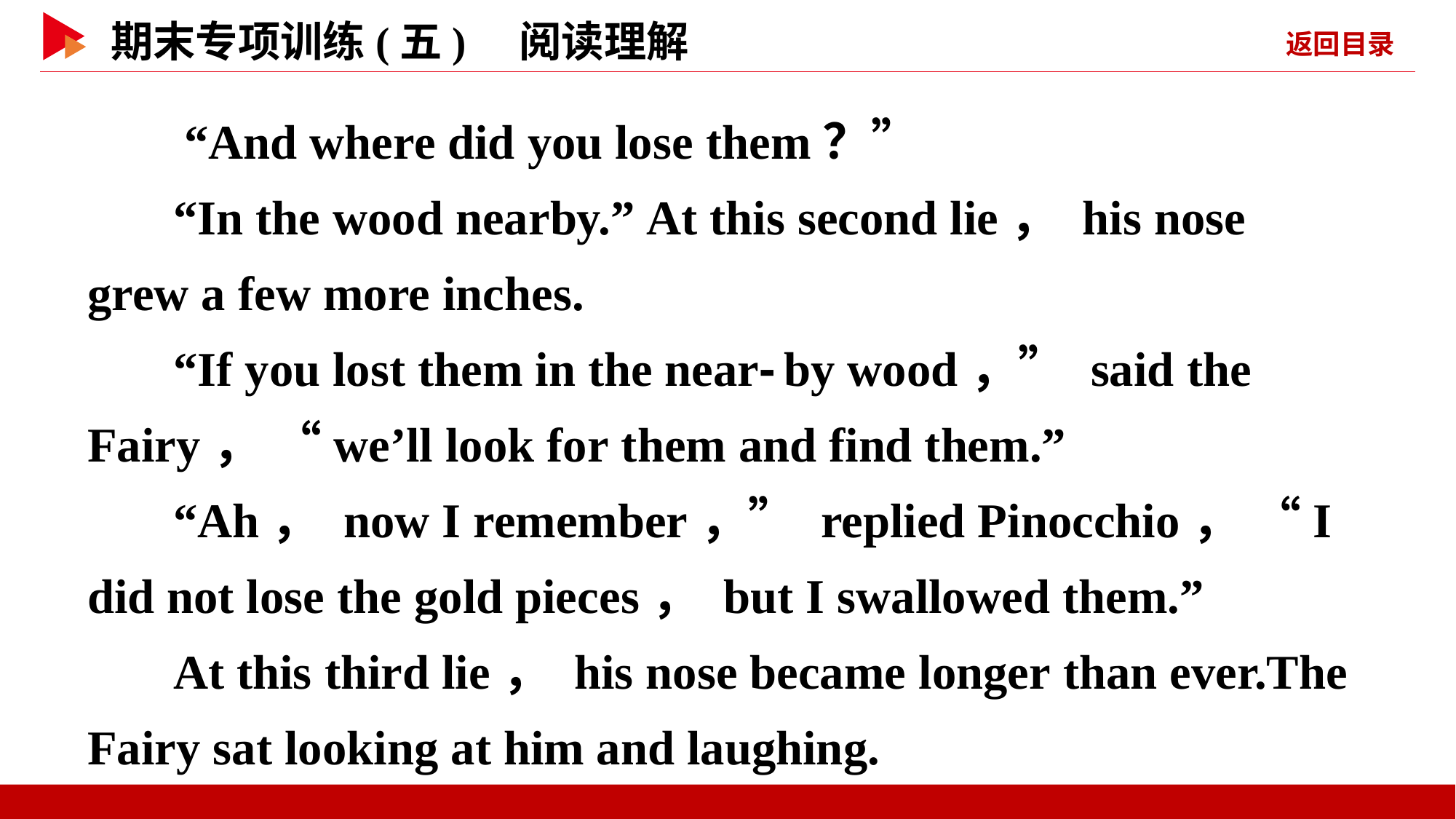

“And where did you lose them？”
“In the wood nearby.” At this second lie， his nose grew a few more inches.
“If you lost them in the near⁃by wood，” said the Fairy， “we’ll look for them and find them.”
“Ah， now I remember，” replied Pinocchio， “I did not lose the gold pieces， but I swallowed them.”
At this third lie， his nose became longer than ever.The Fairy sat looking at him and laughing.